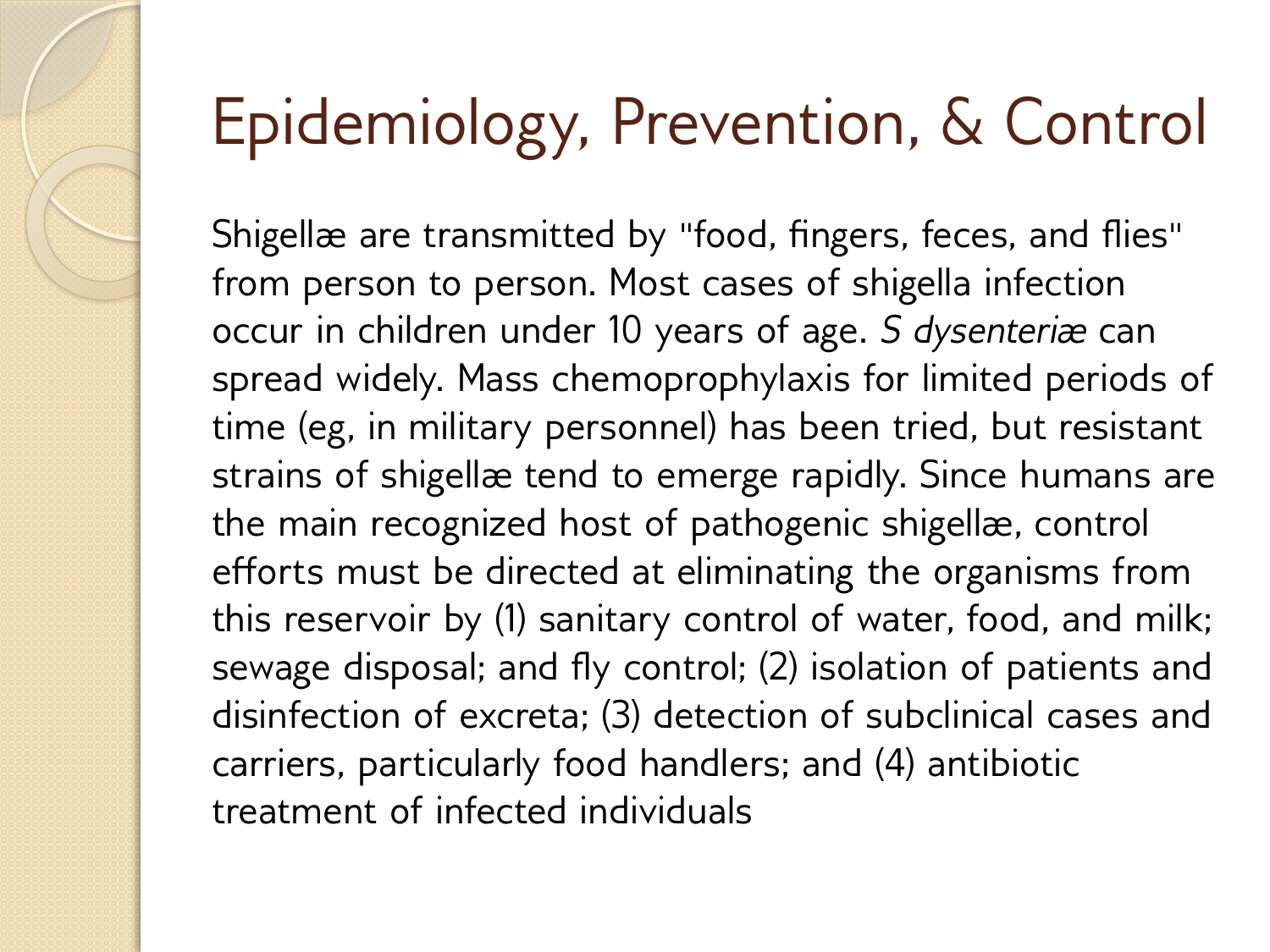

# Epidemiology, Prevention, & Control
Shigellae are transmitted by "food, fingers, feces, and flies" from person to person. Most cases of shigella infection occur in children under 10 years of age. S dysenteriae can spread widely. Mass chemoprophylaxis for limited periods of time (eg, in military personnel) has been tried, but resistant strains of shigellae tend to emerge rapidly. Since humans are the main recognized host of pathogenic shigellae, control efforts must be directed at eliminating the organisms from this reservoir by (1) sanitary control of water, food, and milk; sewage disposal; and fly control; (2) isolation of patients and disinfection of excreta; (3) detection of subclinical cases and carriers, particularly food handlers; and (4) antibiotic treatment of infected individuals